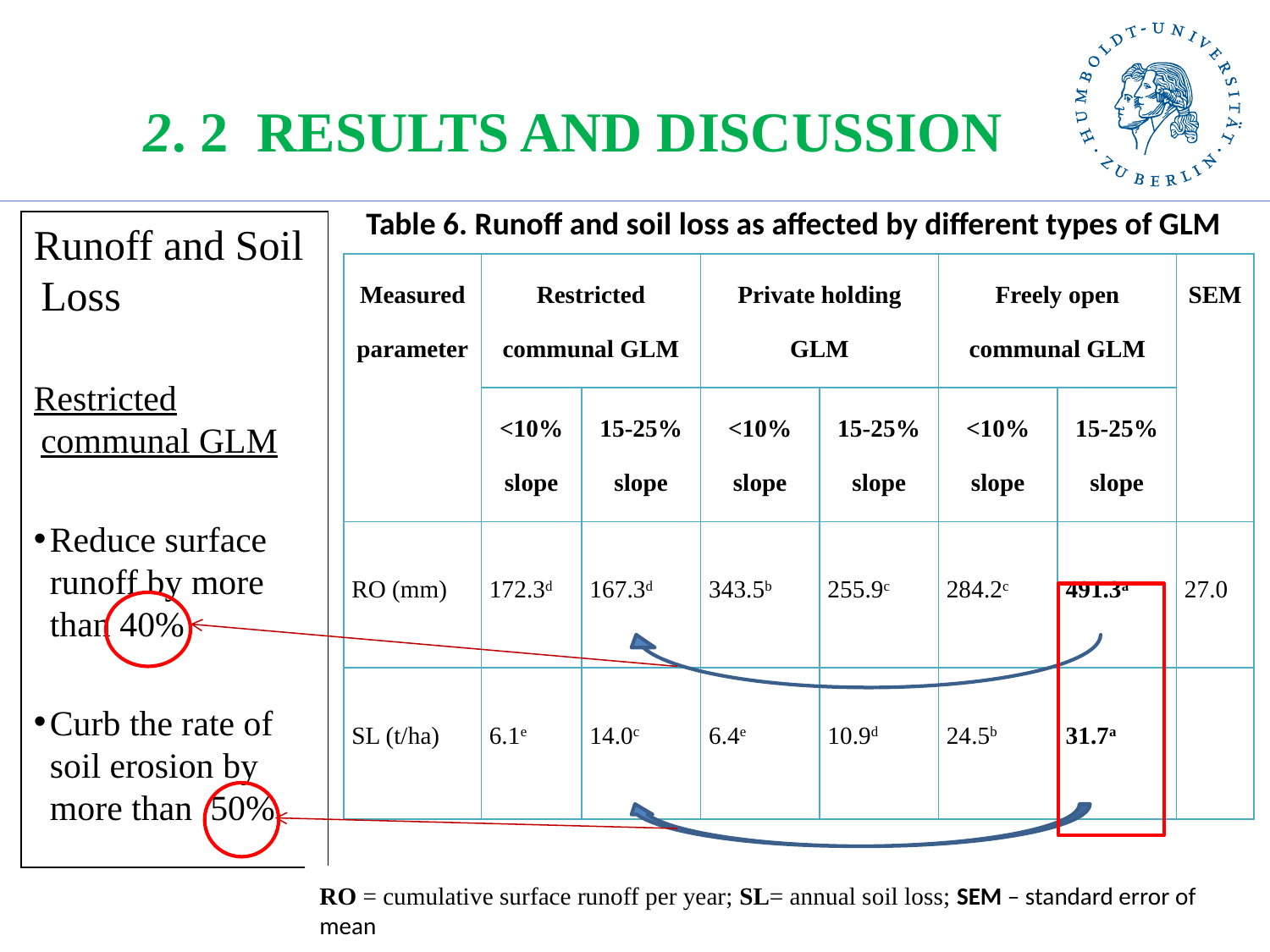

2. 2  RESULTS AND DISCUSSION
Table 6. Runoff and soil loss as affected by different types of GLM
Runoff and Soil Loss

Restricted communal GLM

Reduce surface runoff by more than 40%

Curb the rate of soil erosion by more than  50%
| Measured parameter | Restricted communal GLM |  | Private holding GLM |  | Freely open communal GLM |  | SEM |
| --- | --- | --- | --- | --- | --- | --- | --- |
|  | <10% slope | 15-25% slope | <10% slope | 15-25% slope | <10% slope | 15-25% slope |  |
| RO (mm) | 172.3d | 167.3d | 343.5b | 255.9c | 284.2c | 491.3a | 27.0 |
| SL (t/ha) | 6.1e | 14.0c | 6.4e | 10.9d | 24.5b | 31.7a |  |

RO = cumulative surface runoff per year; SL= annual soil loss; SEM – standard error of mean
27